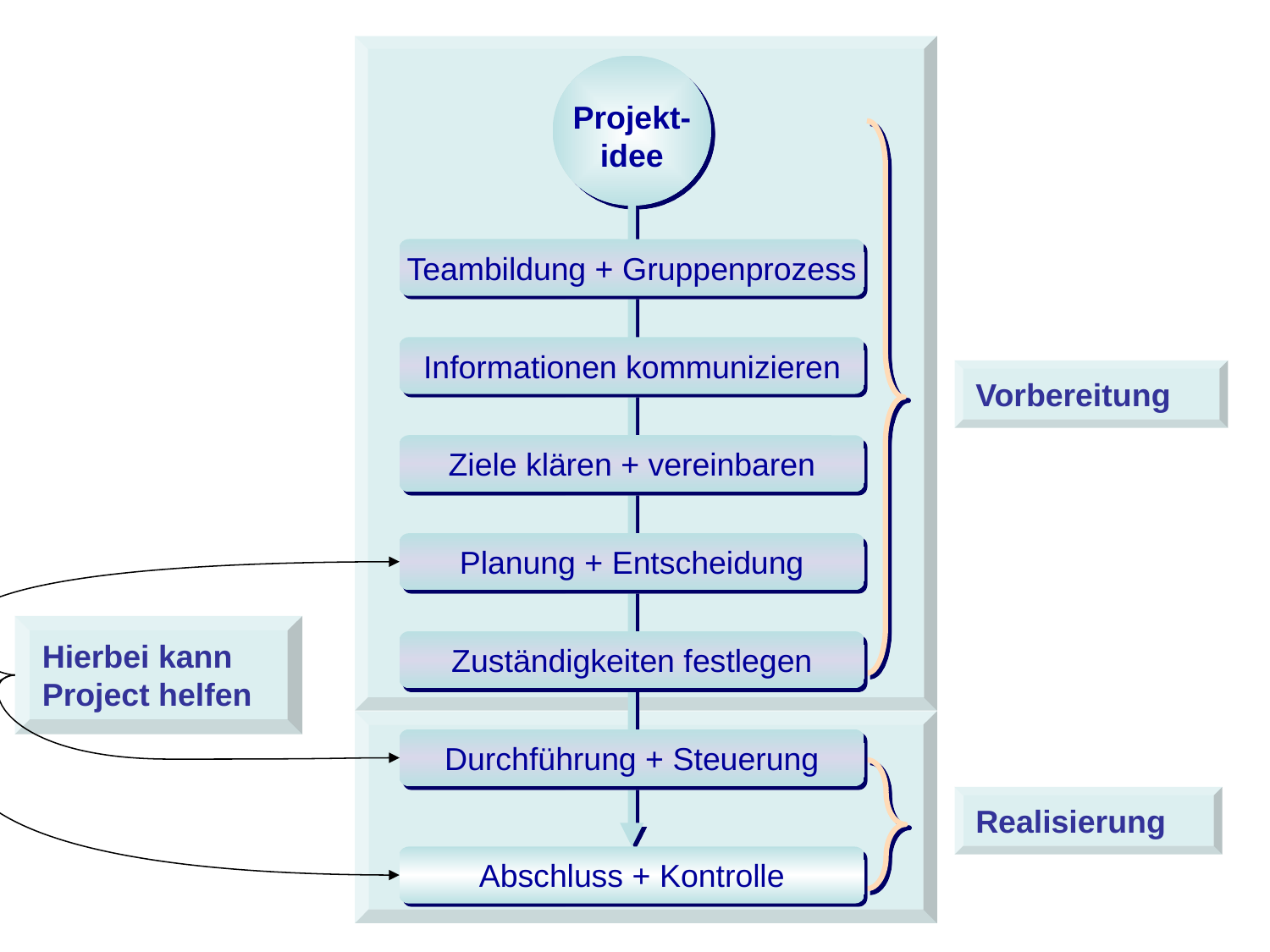

Projekt-
idee

Teambildung + Gruppenprozess
Informationen kommunizieren
Vorbereitung
Ziele klären + vereinbaren
Planung + Entscheidung
Hierbei kann Project helfen
Zuständigkeiten festlegen

Durchführung + Steuerung

Realisierung
Abschluss + Kontrolle